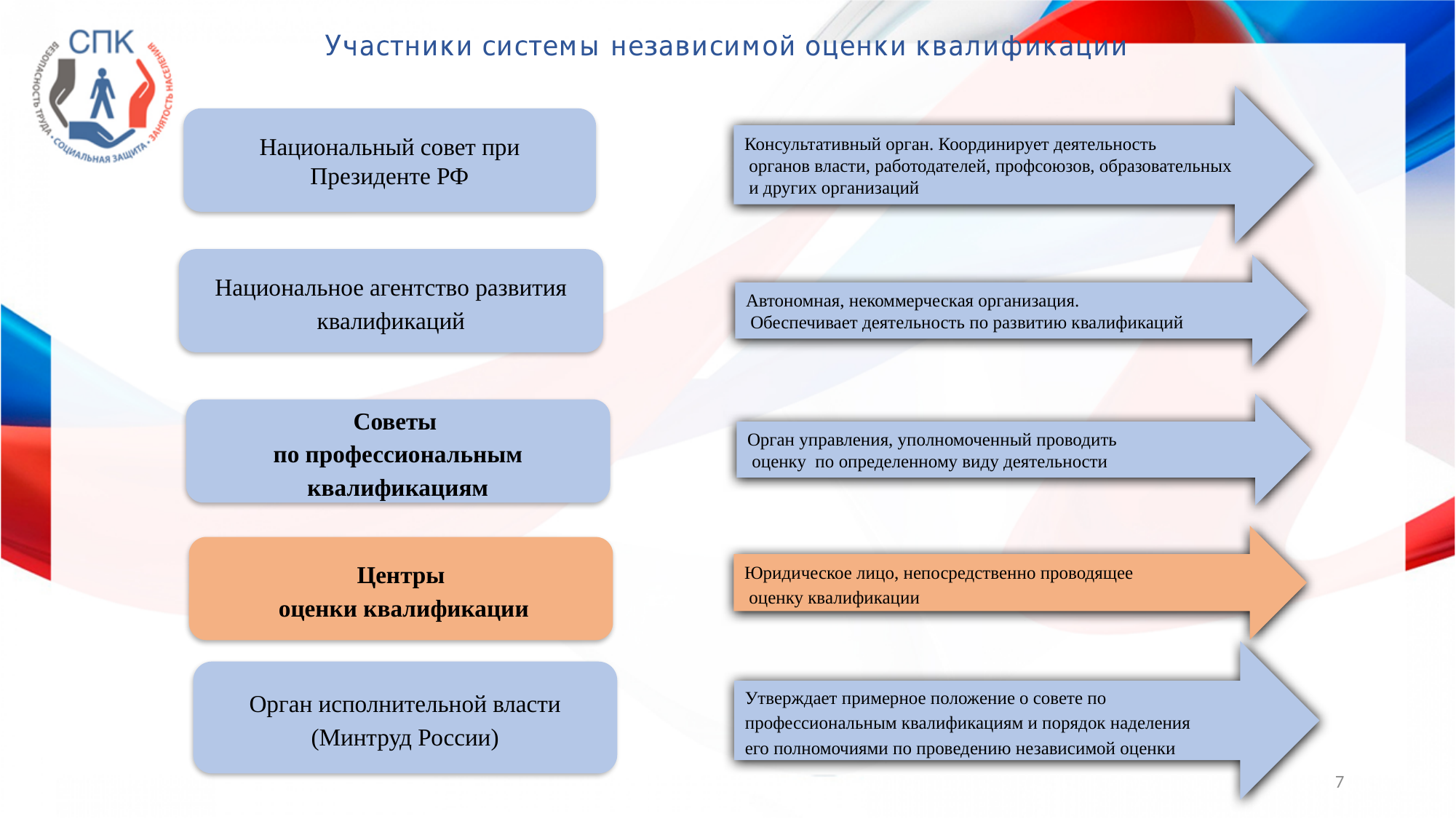

# Участники системы независимой оценки квалификации
Консультативный орган. Координирует деятельность
 органов власти, работодателей, профсоюзов, образовательных
 и других организаций
Национальный совет при Президенте РФ
Национальное агентство развития квалификаций
Автономная, некоммерческая организация.
 Обеспечивает деятельность по развитию квалификаций
Орган управления, уполномоченный проводить
 оценку  по определенному виду деятельности
Советы
по профессиональным квалификациям
Юридическое лицо, непосредственно проводящее
 оценку квалификации
Центры
 оценки квалификации
Утверждает примерное положение о совете по
профессиональным квалификациям и порядок наделения
его полномочиями по проведению независимой оценки
Орган исполнительной власти
(Минтруд России)
7